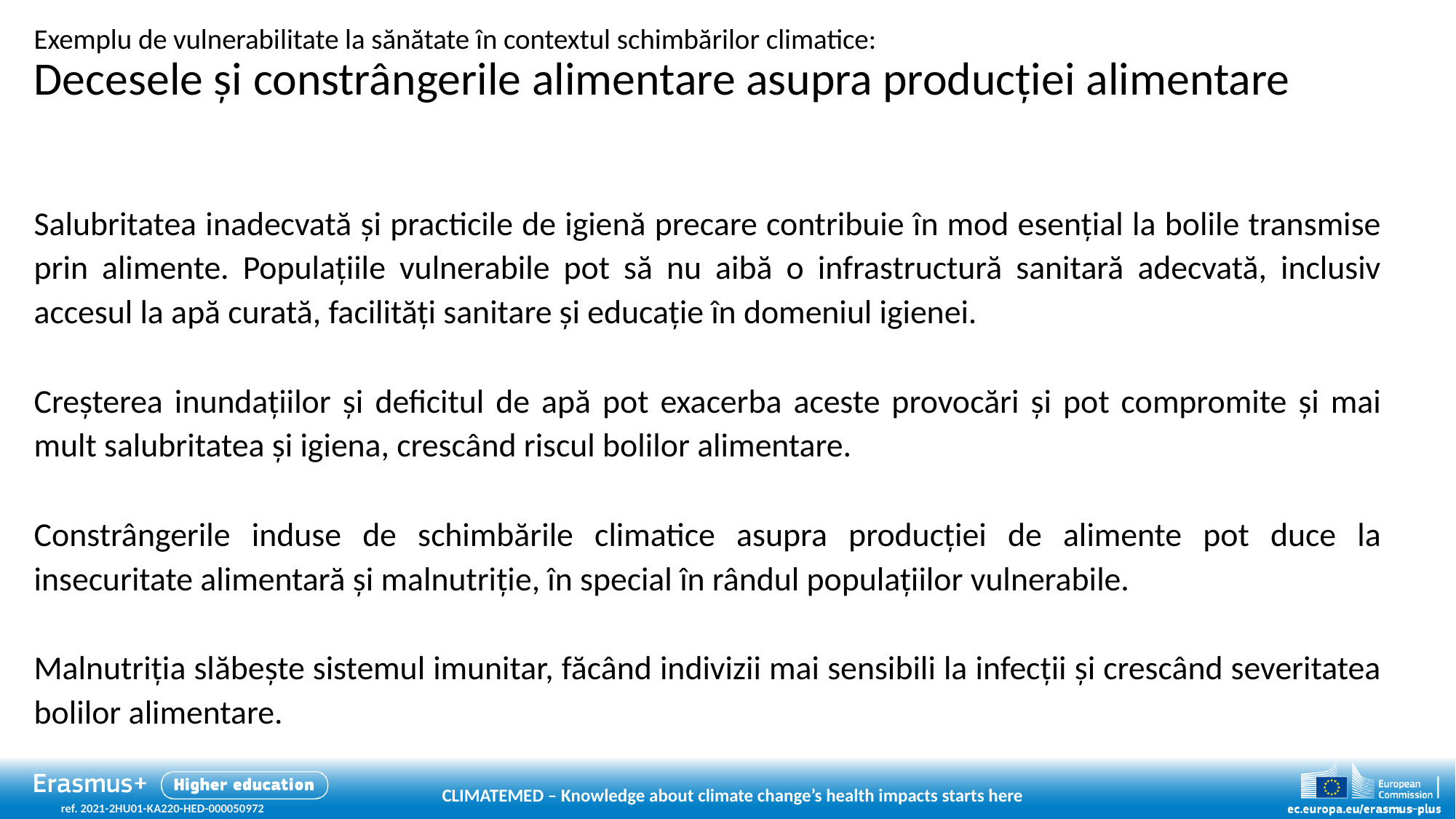

# Exemplu de vulnerabilitate la sănătate în contextul schimbărilor climatice: Decesele și constrângerile alimentare asupra producției alimentare
Salubritatea inadecvată și practicile de igienă precare contribuie în mod esențial la bolile transmise prin alimente. Populațiile vulnerabile pot să nu aibă o infrastructură sanitară adecvată, inclusiv accesul la apă curată, facilități sanitare și educație în domeniul igienei.
Creșterea inundațiilor și deficitul de apă pot exacerba aceste provocări și pot compromite și mai mult salubritatea și igiena, crescând riscul bolilor alimentare.
Constrângerile induse de schimbările climatice asupra producției de alimente pot duce la insecuritate alimentară și malnutriție, în special în rândul populațiilor vulnerabile.
Malnutriția slăbește sistemul imunitar, făcând indivizii mai sensibili la infecții și crescând severitatea bolilor alimentare.